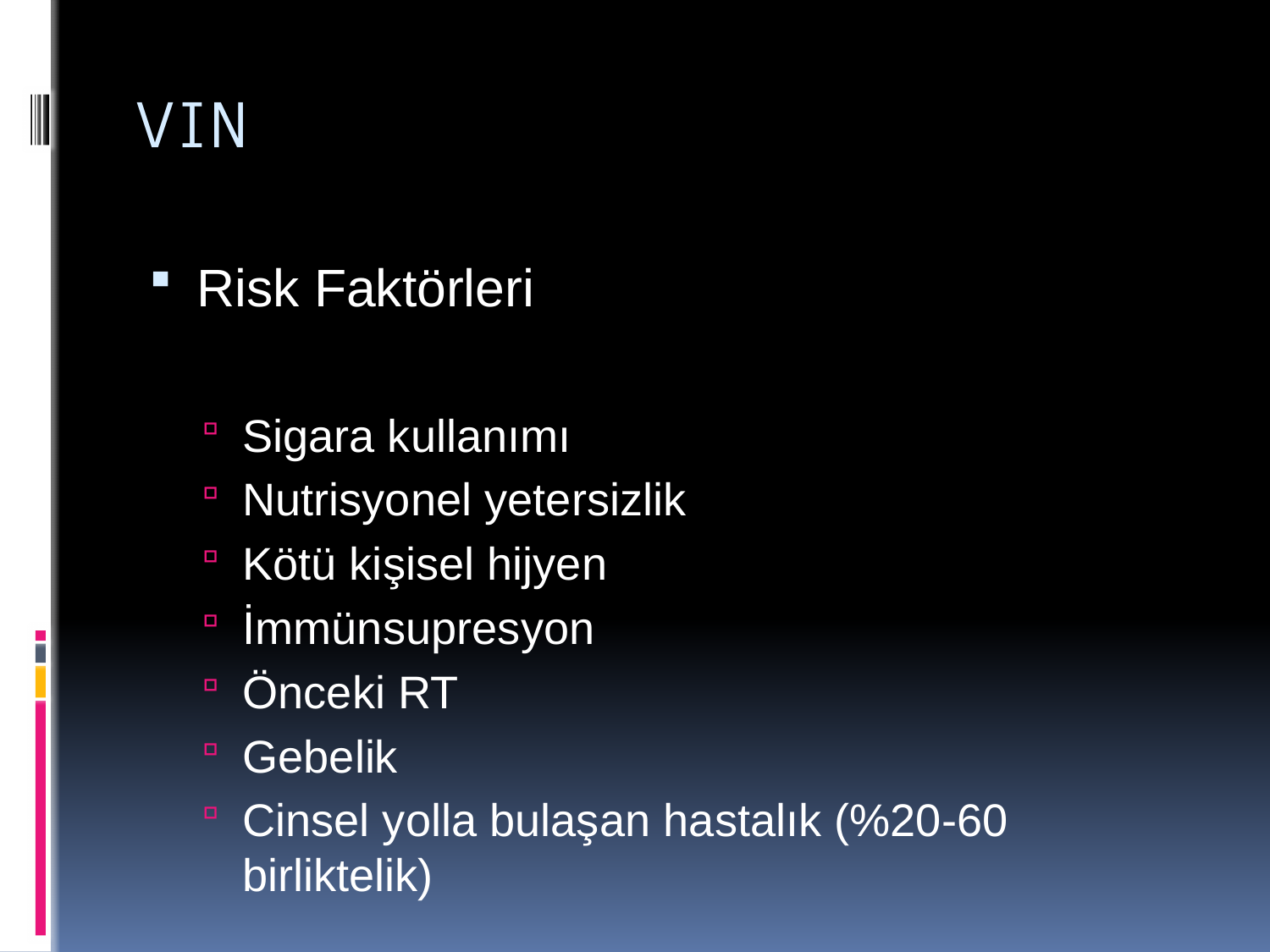

# VIN
Risk Faktörleri

Sigara kullanımı
Nutrisyonel yetersizlik
Kötü kişisel hijyen
İmmünsupresyon
Önceki RT
Gebelik
Cinsel yolla bulaşan hastalık (%20-60 birliktelik)